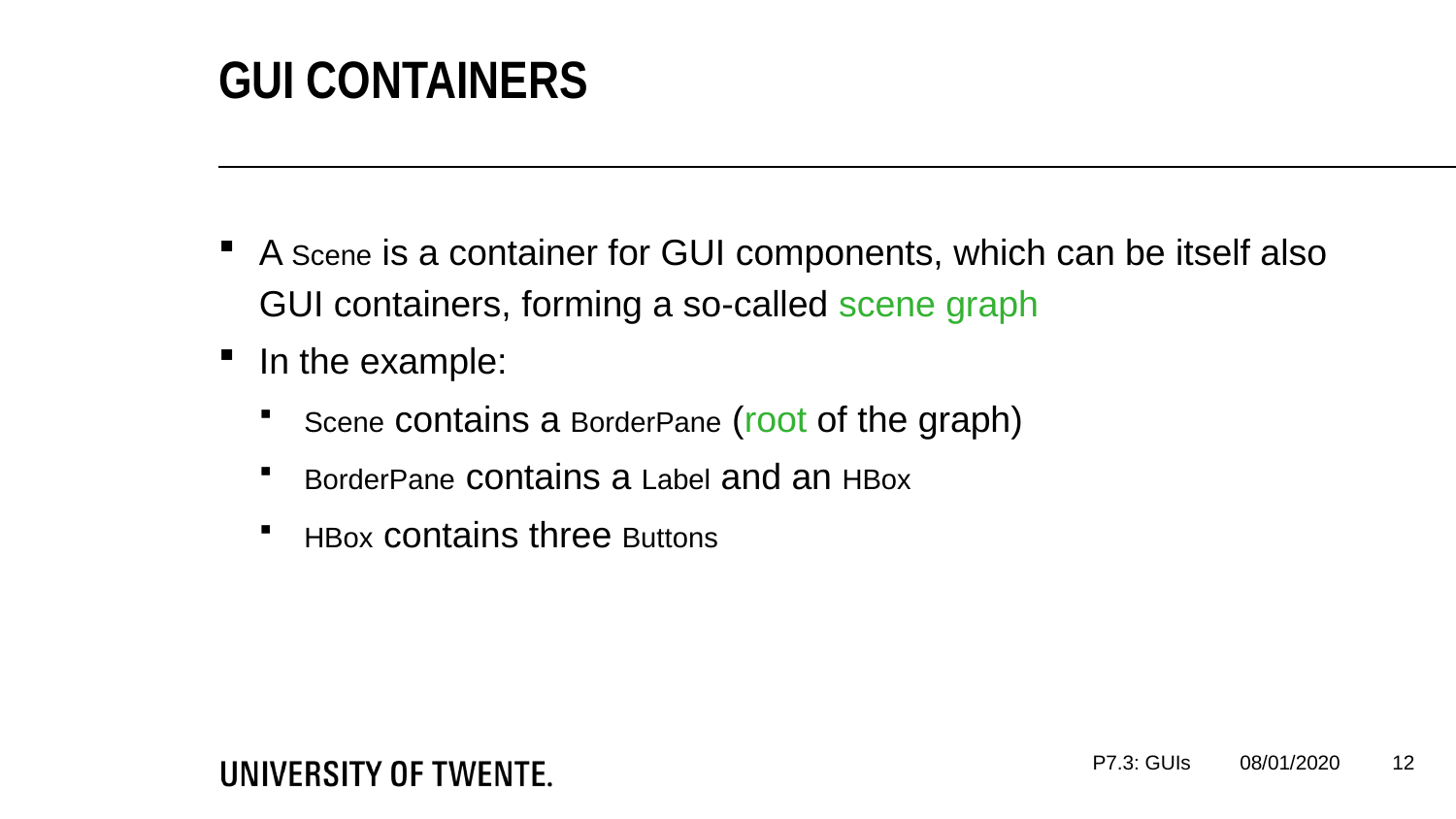

GUI containers

A Scene is a container for GUI components, which can be itself also GUI containers, forming a so-called scene graph
In the example:
Scene contains a BorderPane (root of the graph)
BorderPane contains a Label and an HBox
HBox contains three Buttons

12
P7.3: GUIs
08/01/2020